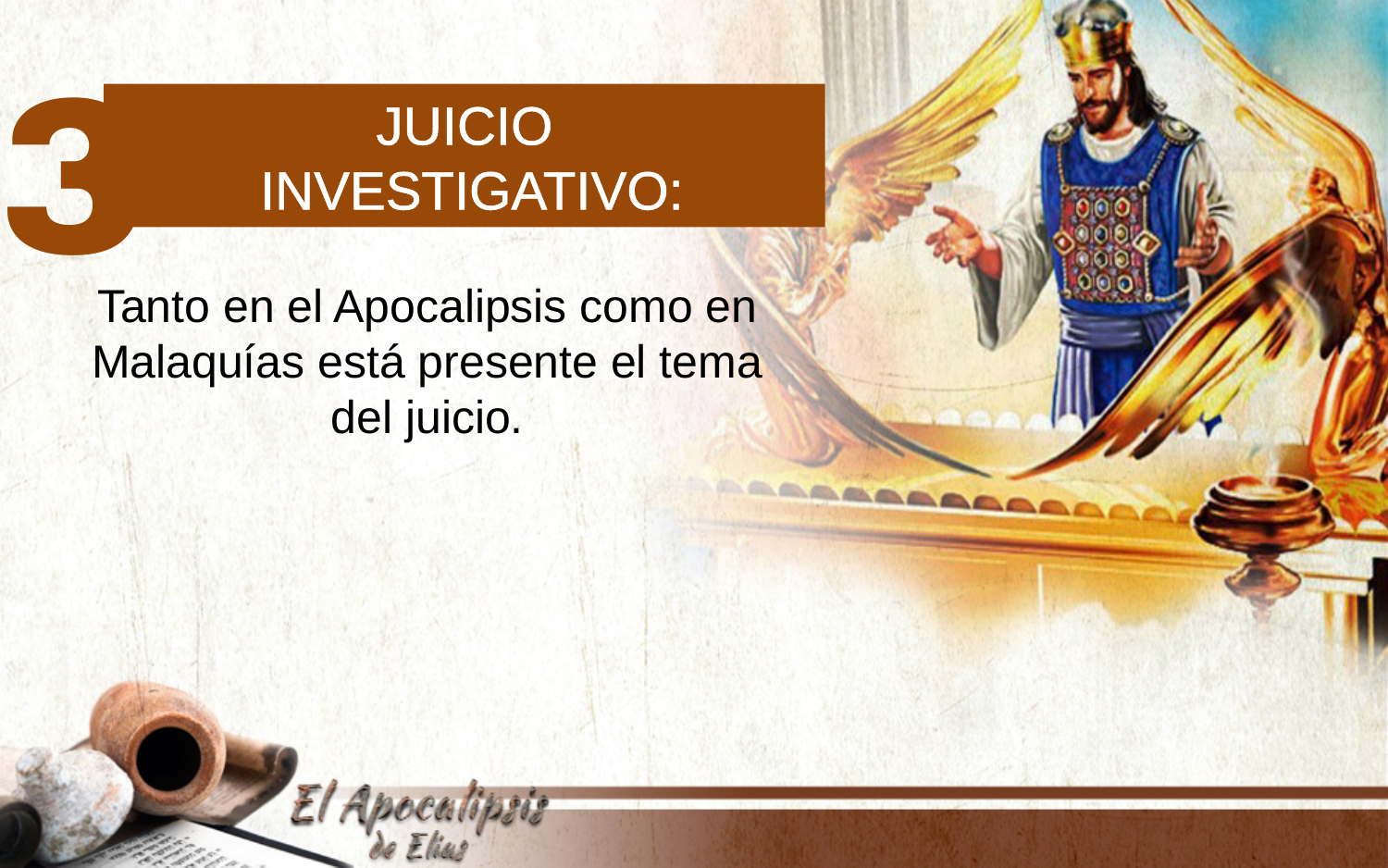

3
Juicio
 investigativo:
Tanto en el Apocalipsis como en Malaquías está presente el tema del juicio.